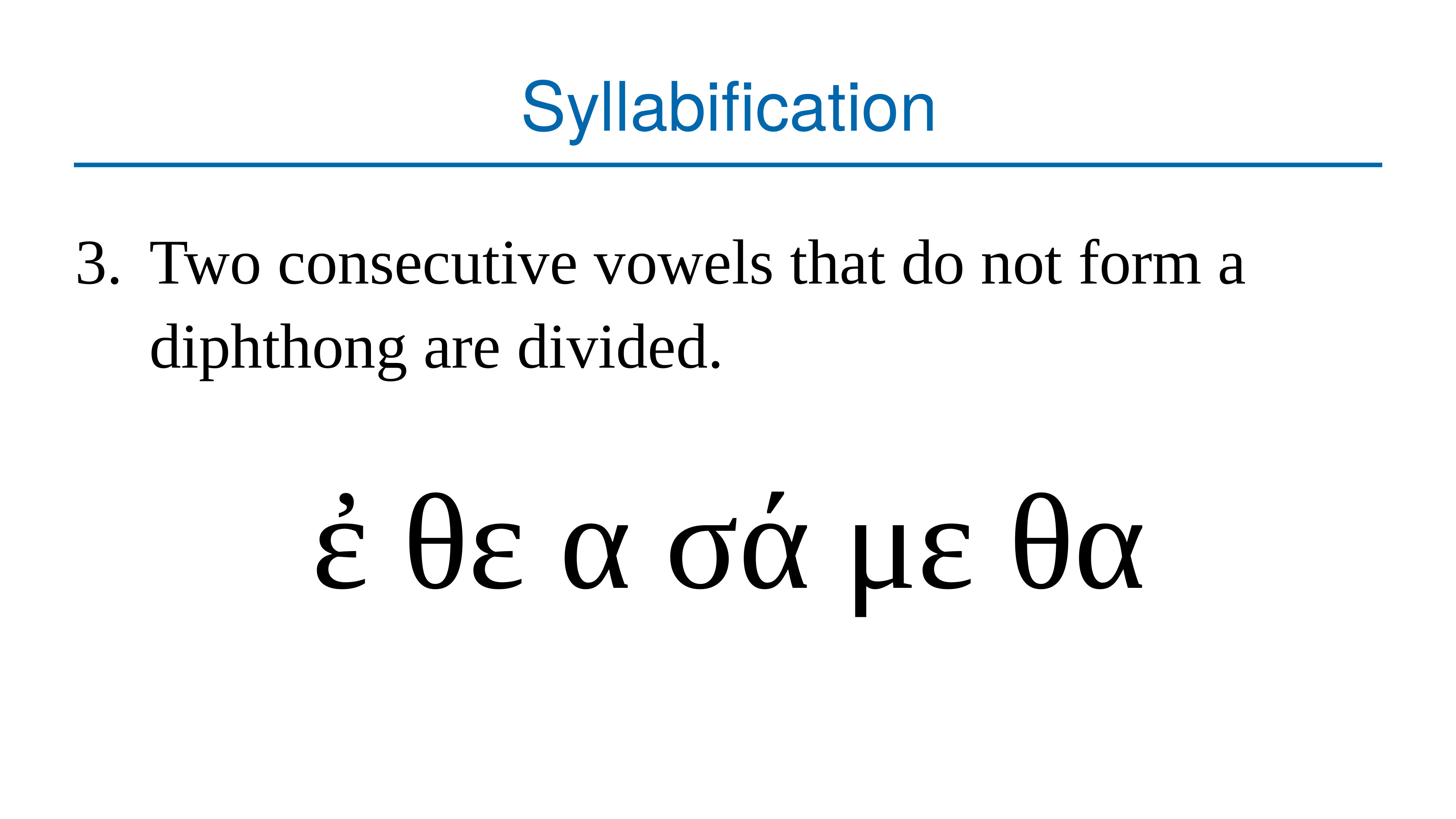

# Syllabification
Two consecutive vowels that do not form a diphthong are divided.
ἐ θε α σά με θα